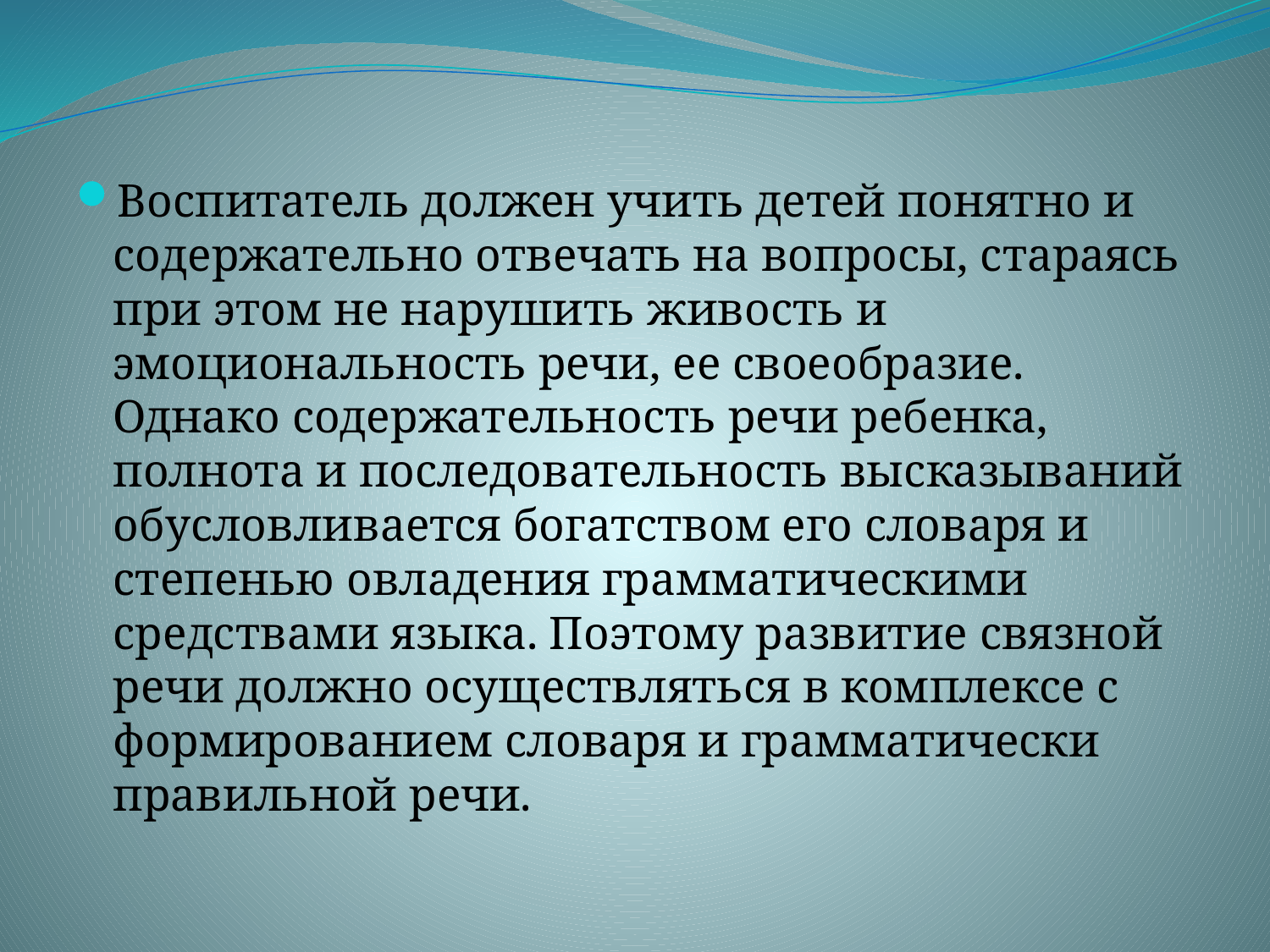

#
Воспитатель должен учить детей понятно и содержательно отвечать на вопросы, стараясь при этом не нарушить живость и эмоциональность речи, ее своеобразие. Однако содержательность речи ребенка, полнота и последовательность высказываний обусловливается богатством его словаря и степенью овладения грамматическими средствами языка. Поэтому развитие связной речи должно осуществляться в комплексе с формированием словаря и грамматически правильной речи.